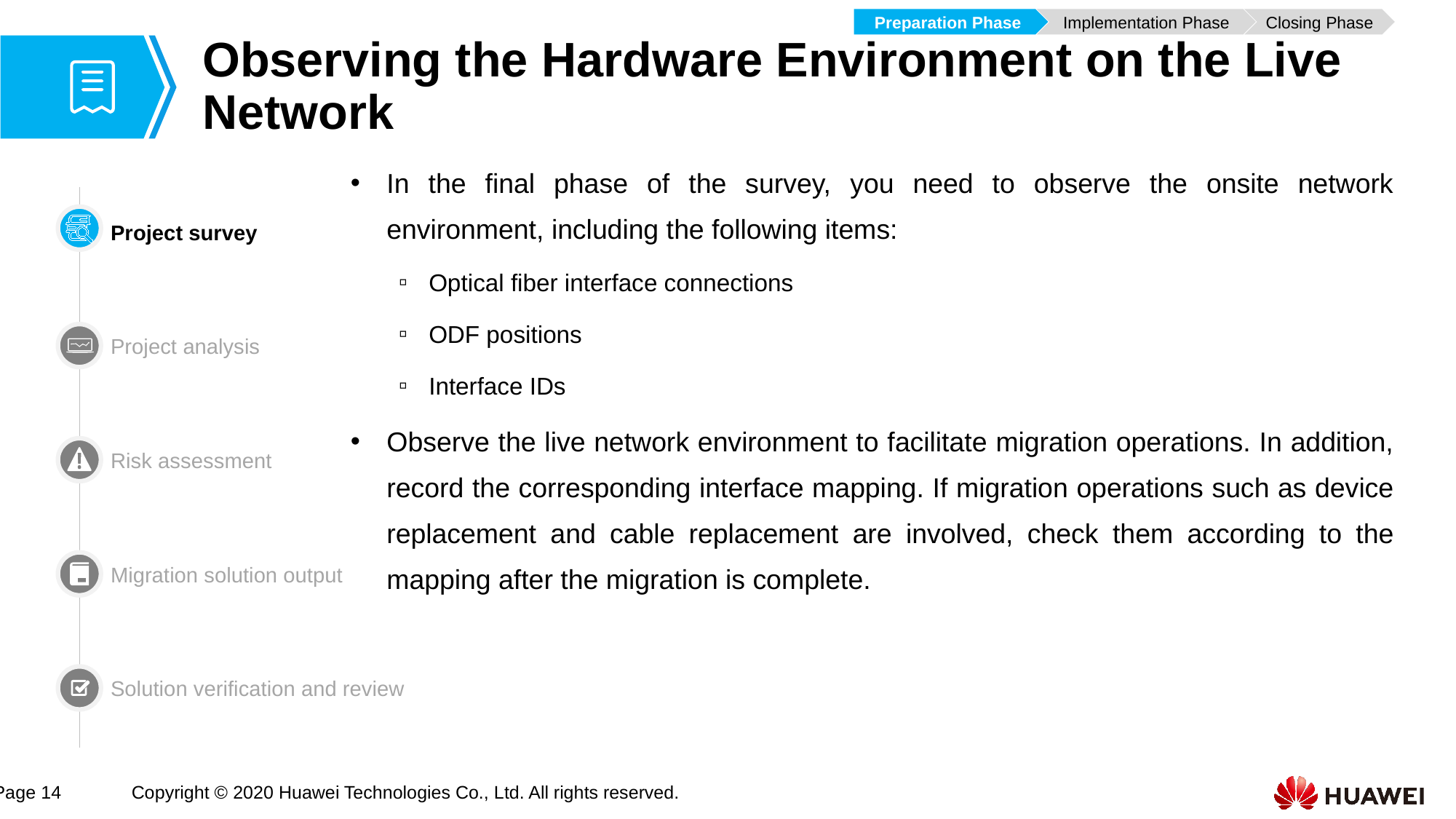

Preparation Phase
Implementation Phase
Closing Phase
# Observing the Hardware Environment on the Live Network
In the final phase of the survey, you need to observe the onsite network environment, including the following items:
Optical fiber interface connections
ODF positions
Interface IDs
Observe the live network environment to facilitate migration operations. In addition, record the corresponding interface mapping. If migration operations such as device replacement and cable replacement are involved, check them according to the mapping after the migration is complete.
Project survey

Project analysis

Risk assessment

Migration solution output

Solution verification and review